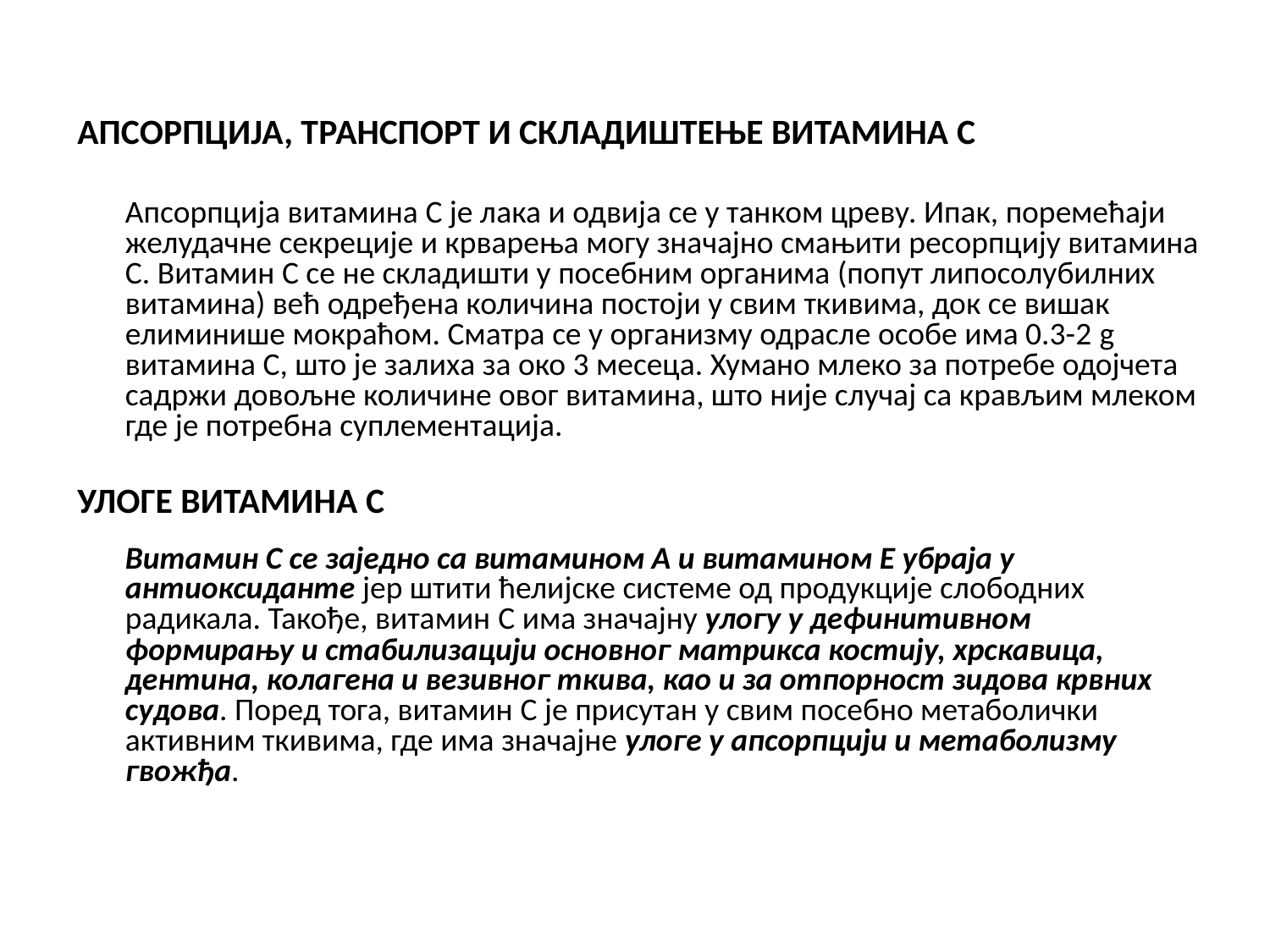

АПСОРПЦИЈА, ТРАНСПОРТ И СКЛАДИШТЕЊЕ ВИТАМИНА С

	Апсорпција витамина С је лака и одвија се у танком цреву. Ипак, поремећаји желудачне секреције и крварења могу значајно смањити ресорпцију витамина С. Витамин С се не складишти у посебним органима (попут липосолубилних витамина) већ одређена количина постоји у свим ткивима, док се вишак елиминише мокраћом. Сматра се у организму одрасле особе има 0.3-2 g витамина С, што је залиха за око 3 месеца. Хумано млеко за потребе одојчета садржи довољне количине овог витамина, што није случај са крављим млеком где је потребна суплементација.

УЛОГЕ ВИТАМИНА С

	Витамин С се заједно са витамином А и витамином Е убраја у антиоксиданте јер штити ћелијске системе од продукције слободних радикала. Такође, витамин С има значајну улогу у дефинитивном формирању и стабилизацији основног матрикса костију, хрскавица, дентина, колагена и везивног ткива, као и за отпорност зидова крвних судова. Поред тога, витамин С је присутан у свим посебно метаболички активним ткивима, где има значајне улоге у апсорпцији и метаболизму гвожђа.